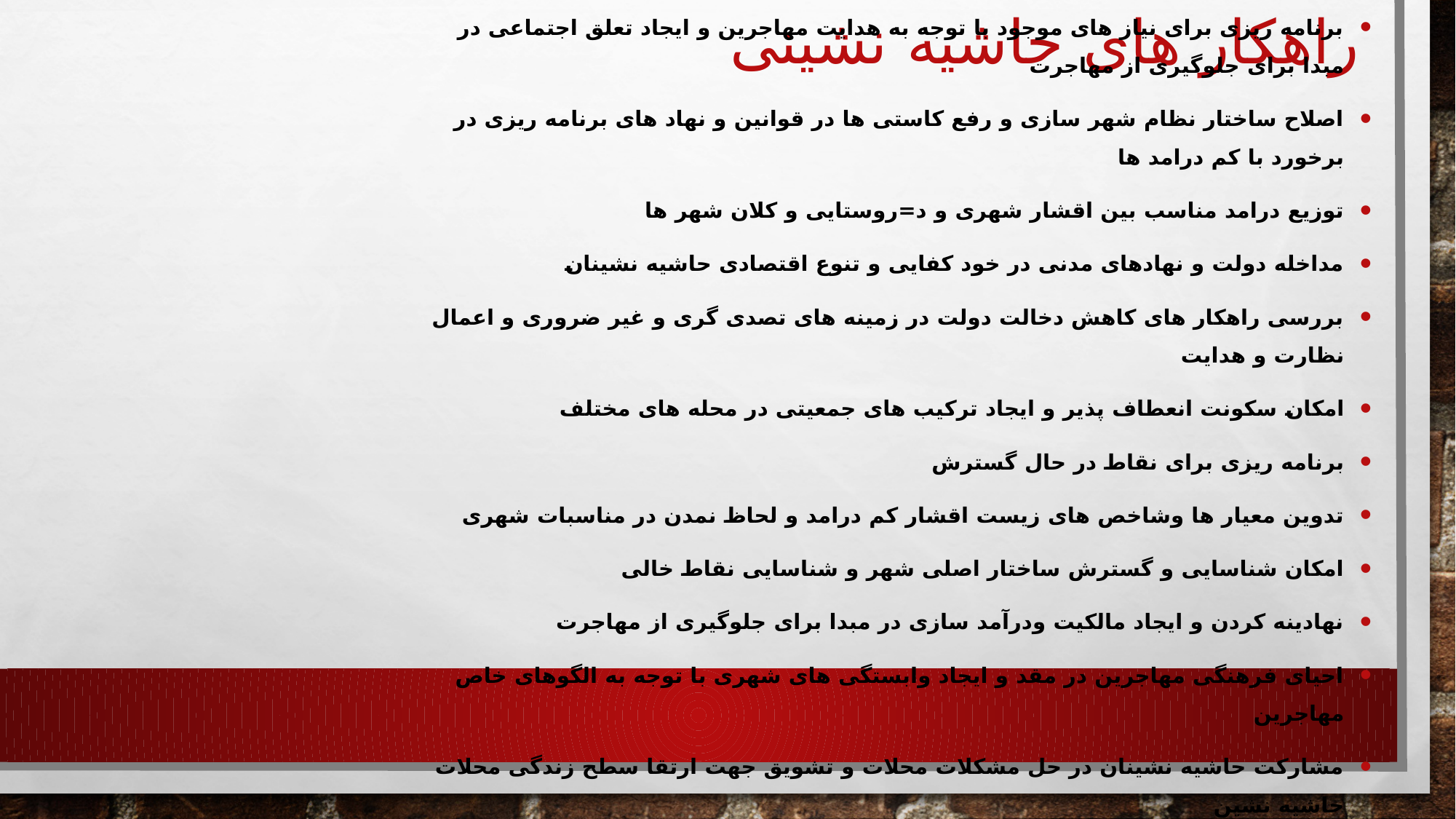

# راهکار های حاشیه نشینی
برنامه ریزی برای نیاز های موجود با توجه به هدایت مهاجرین و ایجاد تعلق اجتماعی در مبدا برای جلوگیری از مهاجرت
اصلاح ساختار نظام شهر سازی و رفع کاستی ها در قوانین و نهاد های برنامه ریزی در برخورد با کم درامد ها
توزیع درامد مناسب بین اقشار شهری و د=روستایی و کلان شهر ها
مداخله دولت و نهادهای مدنی در خود کفایی و تنوع اقتصادی حاشیه نشینان
بررسی راهکار های کاهش دخالت دولت در زمینه های تصدی گری و غیر ضروری و اعمال نظارت و هدایت
امکان سکونت انعطاف پذیر و ایجاد ترکیب های جمعیتی در محله های مختلف
برنامه ریزی برای نقاط در حال گسترش
تدوین معیار ها وشاخص های زیست اقشار کم درامد و لحاظ نمدن در مناسبات شهری
امکان شناسایی و گسترش ساختار اصلی شهر و شناسایی نقاط خالی
نهادینه کردن و ایجاد مالکیت ودرآمد سازی در مبدا برای جلوگیری از مهاجرت
احیای فرهنگی مهاجرین در مقد و ایجاد وابستگی های شهری با توجه به الگوهای خاص مهاجرین
مشارکت حاشیه نشینان در حل مشکلات محلات و تشویق جهت ارتقا سطح زندگی محلات حاشیه نشین